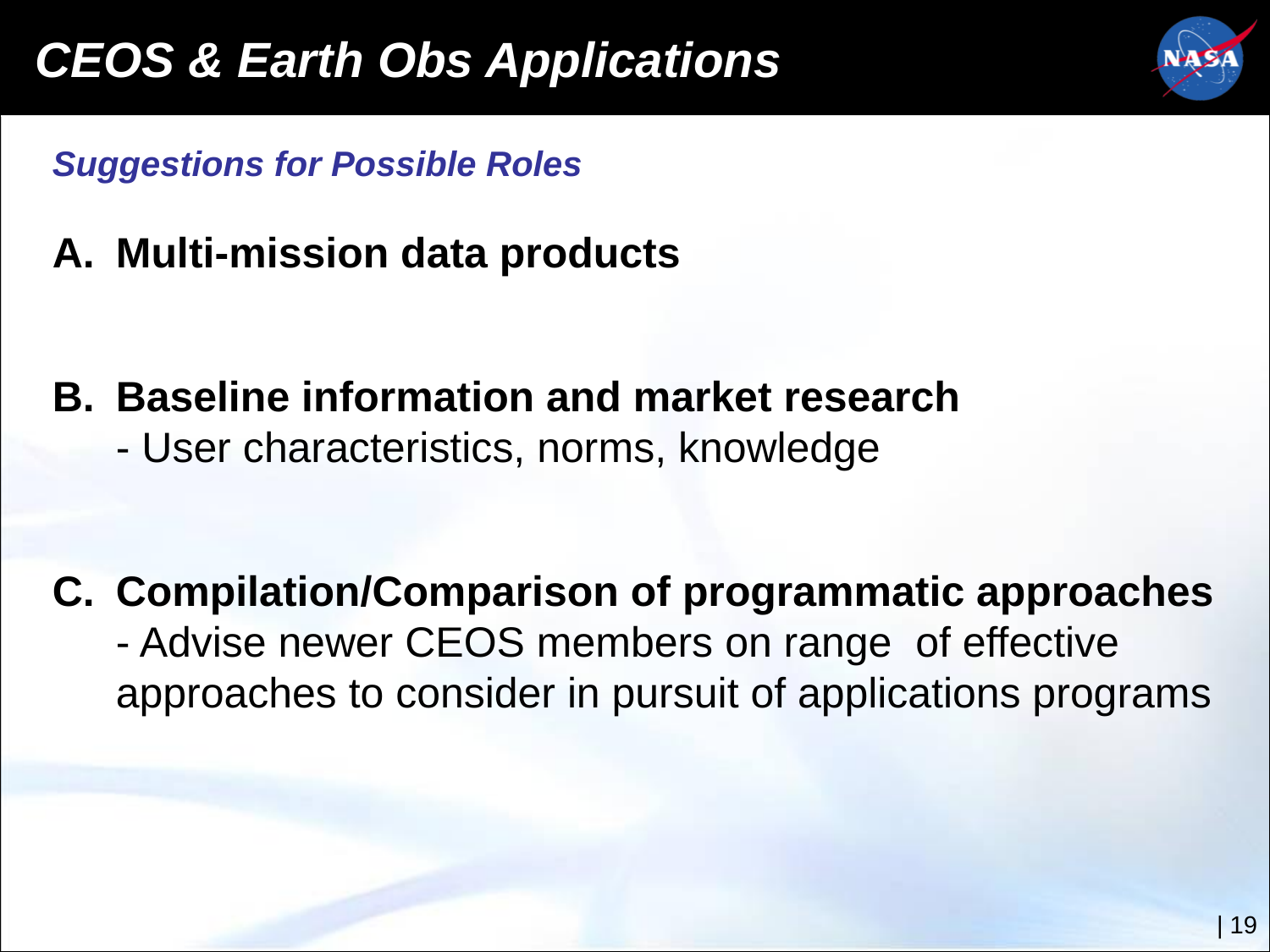

CEOS & Earth Obs Applications
Suggestions for Possible Roles

Multi-mission data products

Baseline information and market research
- User characteristics, norms, knowledge

Compilation/Comparison of programmatic approaches
- Advise newer CEOS members on range  of effective approaches to consider in pursuit of applications programs

|‌ 19